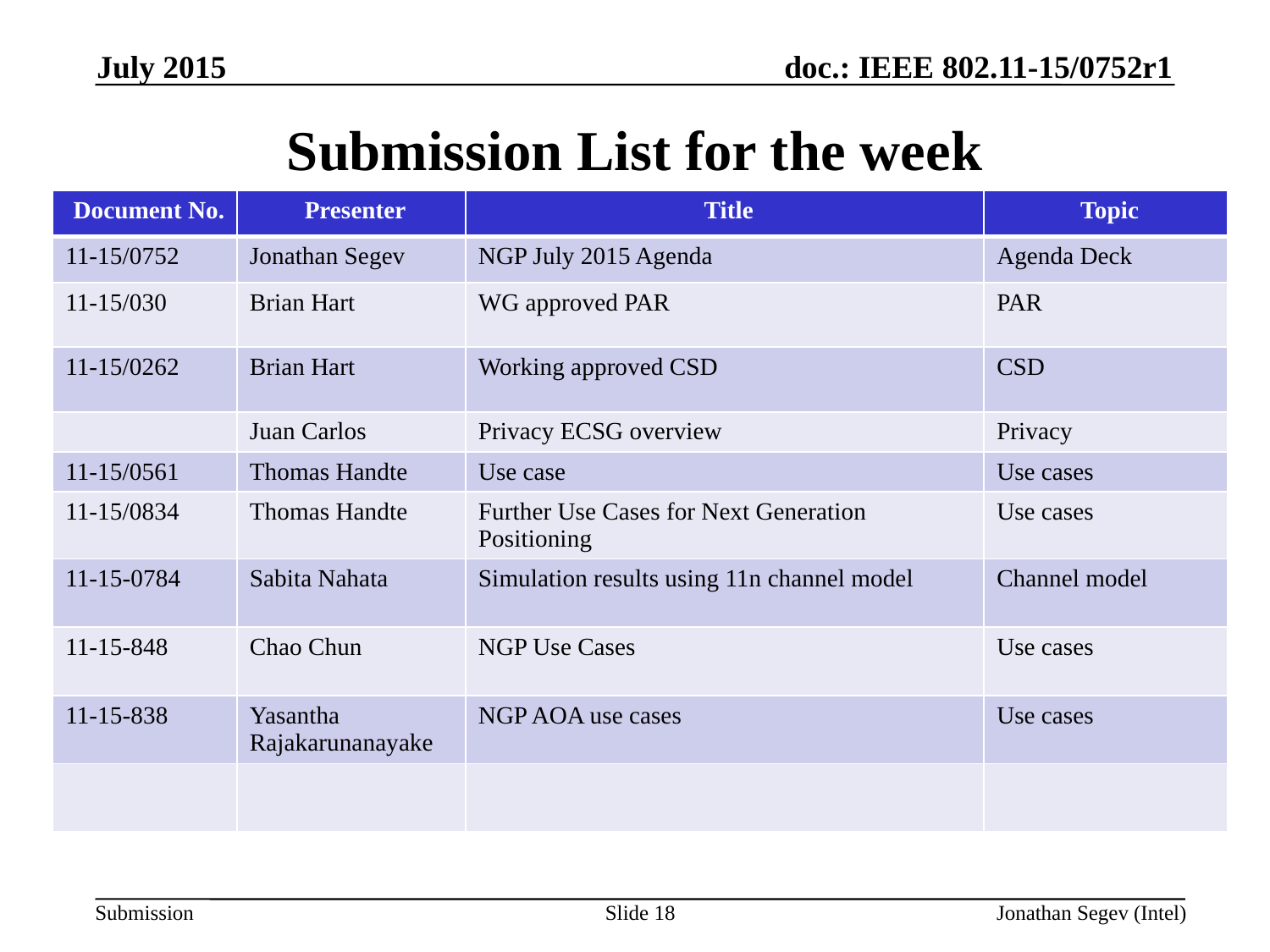

July 2015
Submission List for the week
| Document No. | Presenter | Title | Topic |
| --- | --- | --- | --- |
| 11-15/0752 | Jonathan Segev | NGP July 2015 Agenda | Agenda Deck |
| 11-15/030 | Brian Hart | WG approved PAR | PAR |
| 11-15/0262 | Brian Hart | Working approved CSD | CSD |
|  | Juan Carlos | Privacy ECSG overview | Privacy |
| 11-15/0561 | Thomas Handte | Use case | Use cases |
| 11-15/0834 | Thomas Handte | Further Use Cases for Next Generation Positioning | Use cases |
| 11-15-0784 | Sabita Nahata | Simulation results using 11n channel model | Channel model |
| 11-15-848 | Chao Chun | NGP Use Cases | Use cases |
| 11-15-838 | Yasantha Rajakarunanayake | NGP AOA use cases | Use cases |
|  |  |  |  |
Slide 18
Jonathan Segev (Intel)